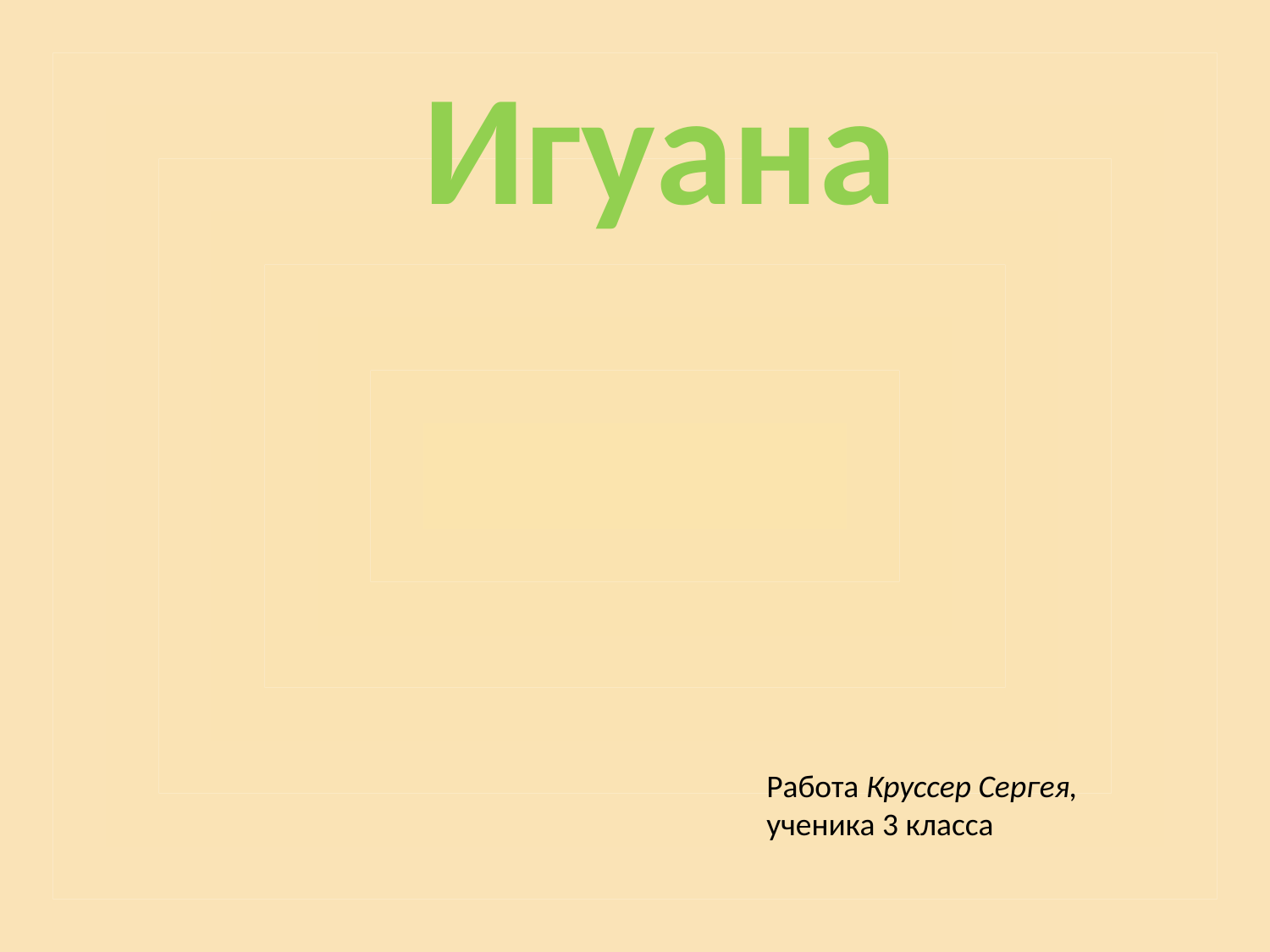

# Игуана
Работа Круссер Сергея, ученика 3 класса